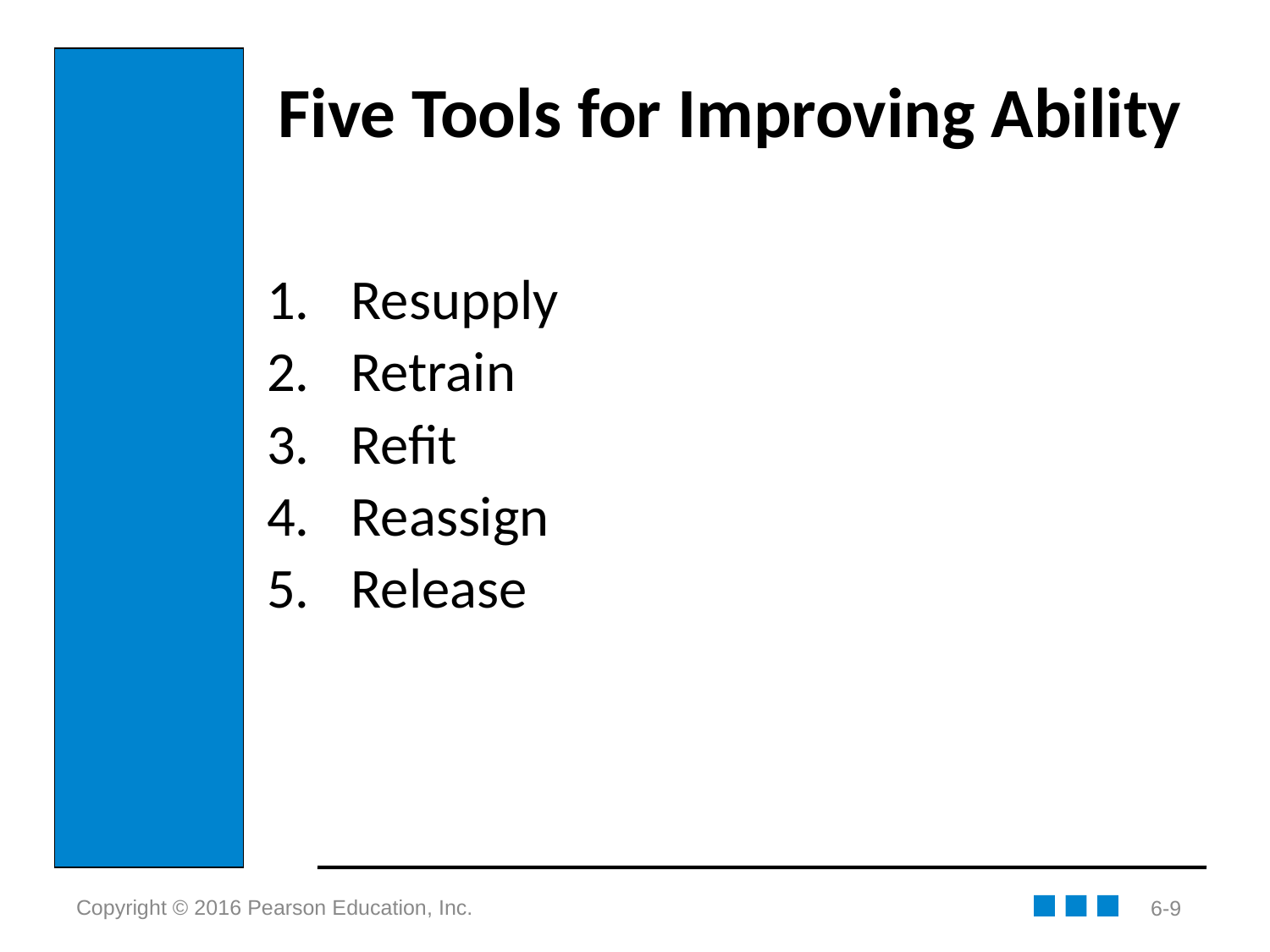

# Five Tools for Improving Ability

Resupply
Retrain
Refit
Reassign
Release

6-9
Copyright © 2016 Pearson Education, Inc.